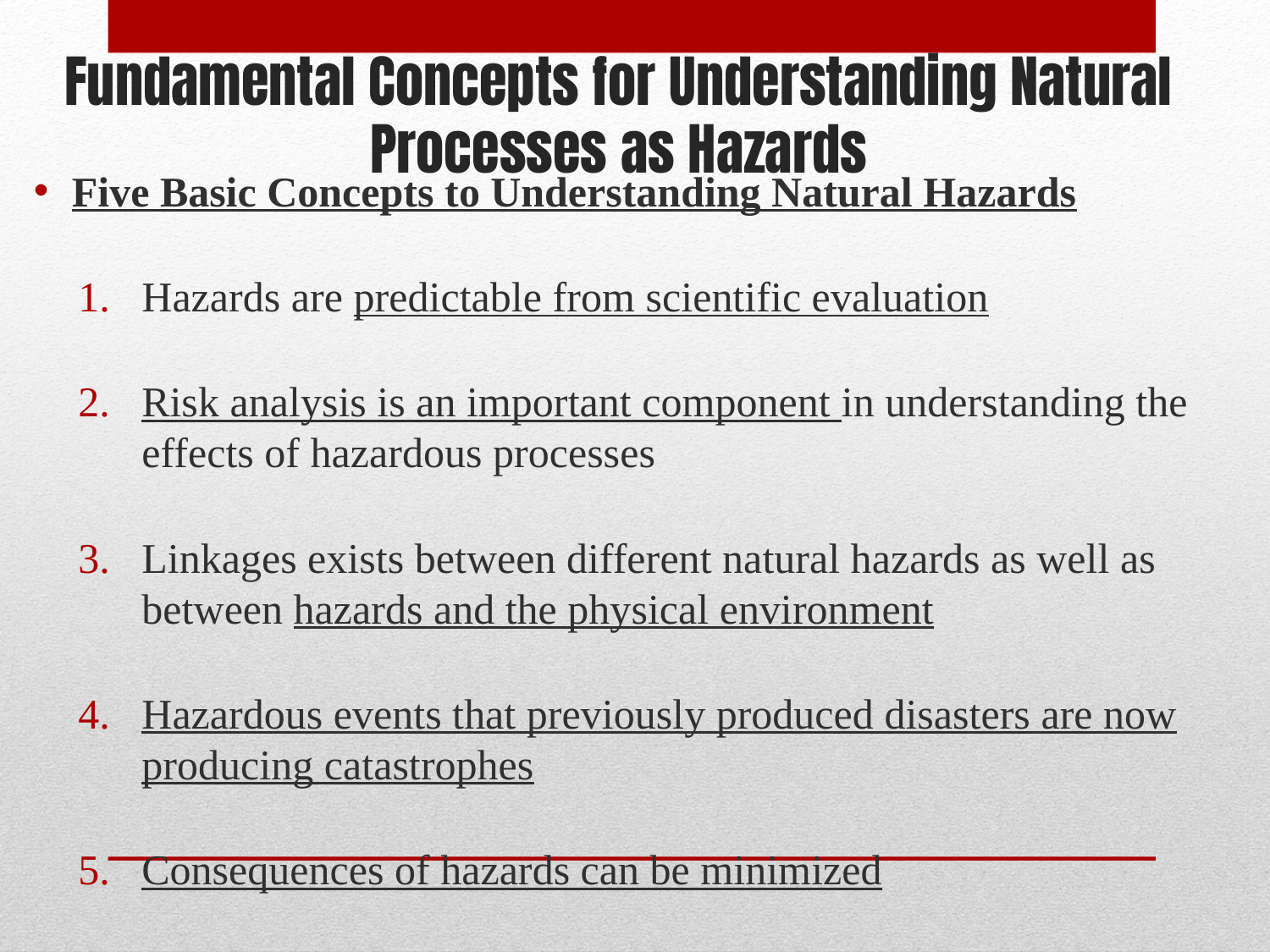

Fundamental Concepts for Understanding Natural Processes as Hazards
Five Basic Concepts to Understanding Natural Hazards

Hazards are predictable from scientific evaluation

Risk analysis is an important component in understanding the effects of hazardous processes

Linkages exists between different natural hazards as well as between hazards and the physical environment

Hazardous events that previously produced disasters are now producing catastrophes

Consequences of hazards can be minimized